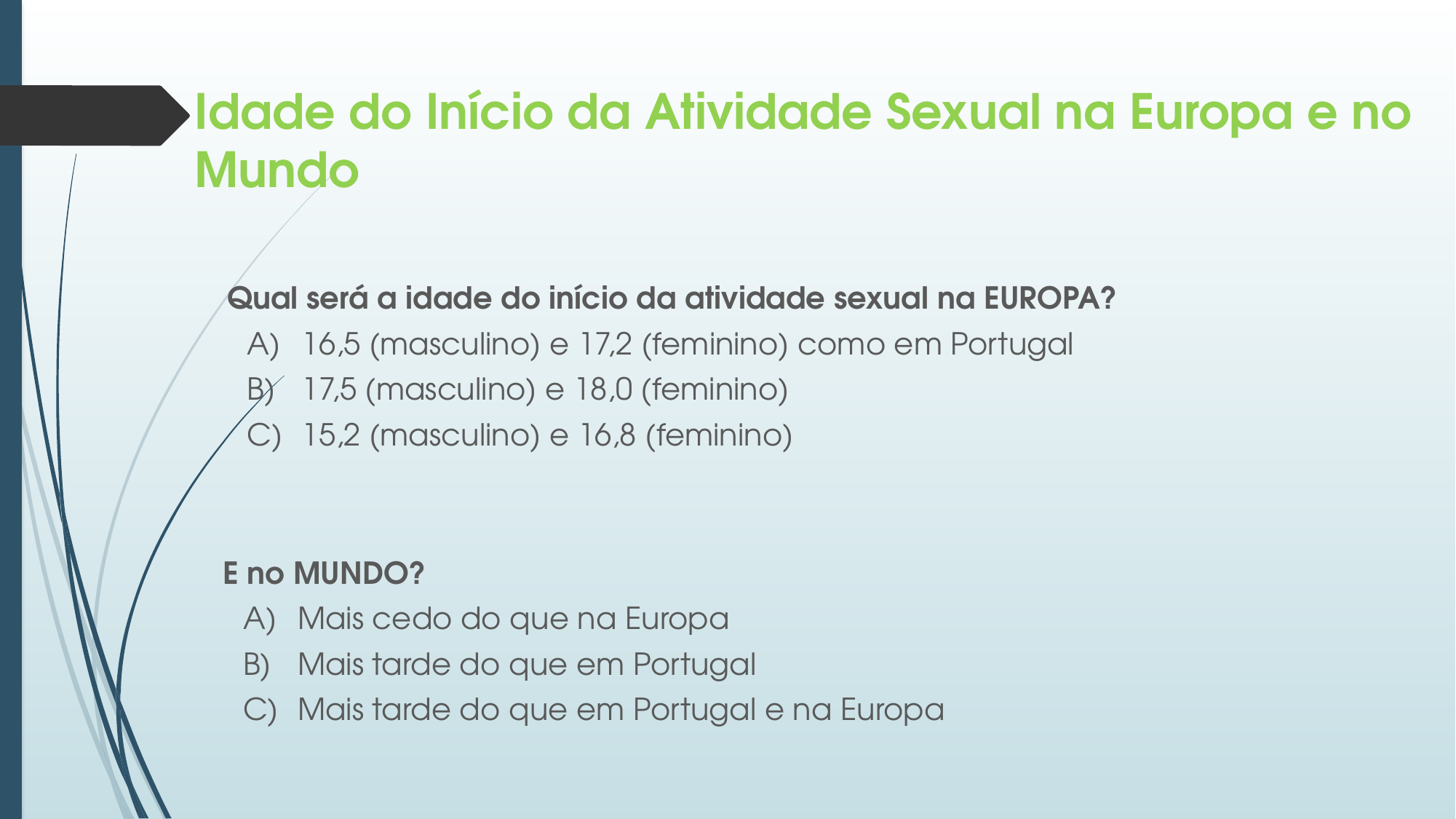

Idade do Início da Atividade Sexual na Europa e no Mundo
Qual será a idade do início da atividade sexual na EUROPA?
16,5 (masculino) e 17,2 (feminino) como em Portugal
17,5 (masculino) e 18,0 (feminino)
15,2 (masculino) e 16,8 (feminino)
E no MUNDO?
Mais cedo do que na Europa
Mais tarde do que em Portugal
Mais tarde do que em Portugal e na Europa